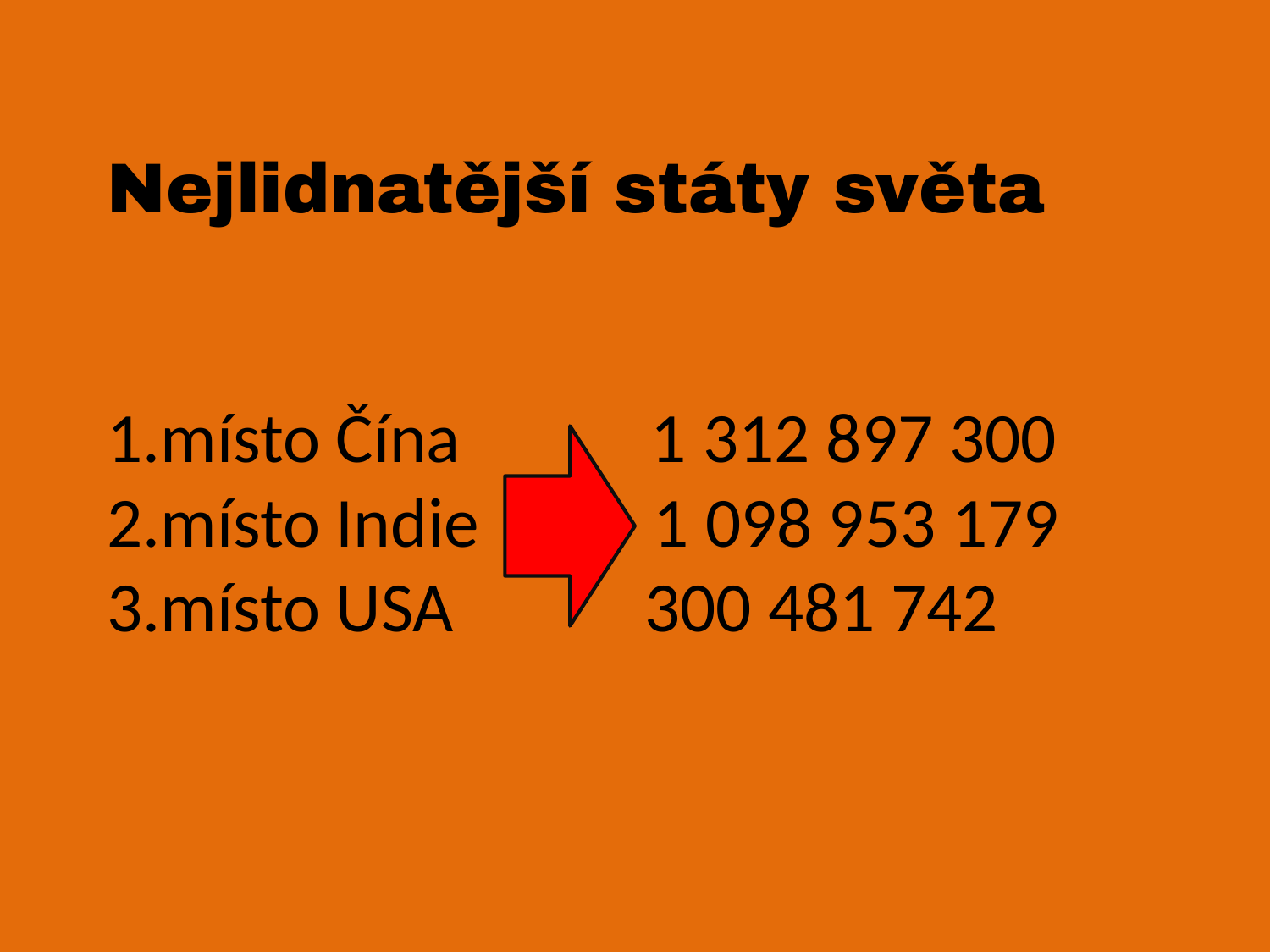

Nejlidnatější státy světa
1.místo Čína            1 312 897 300
2.místo Indie           1 098 953 179
3.místo USA            300 481 742